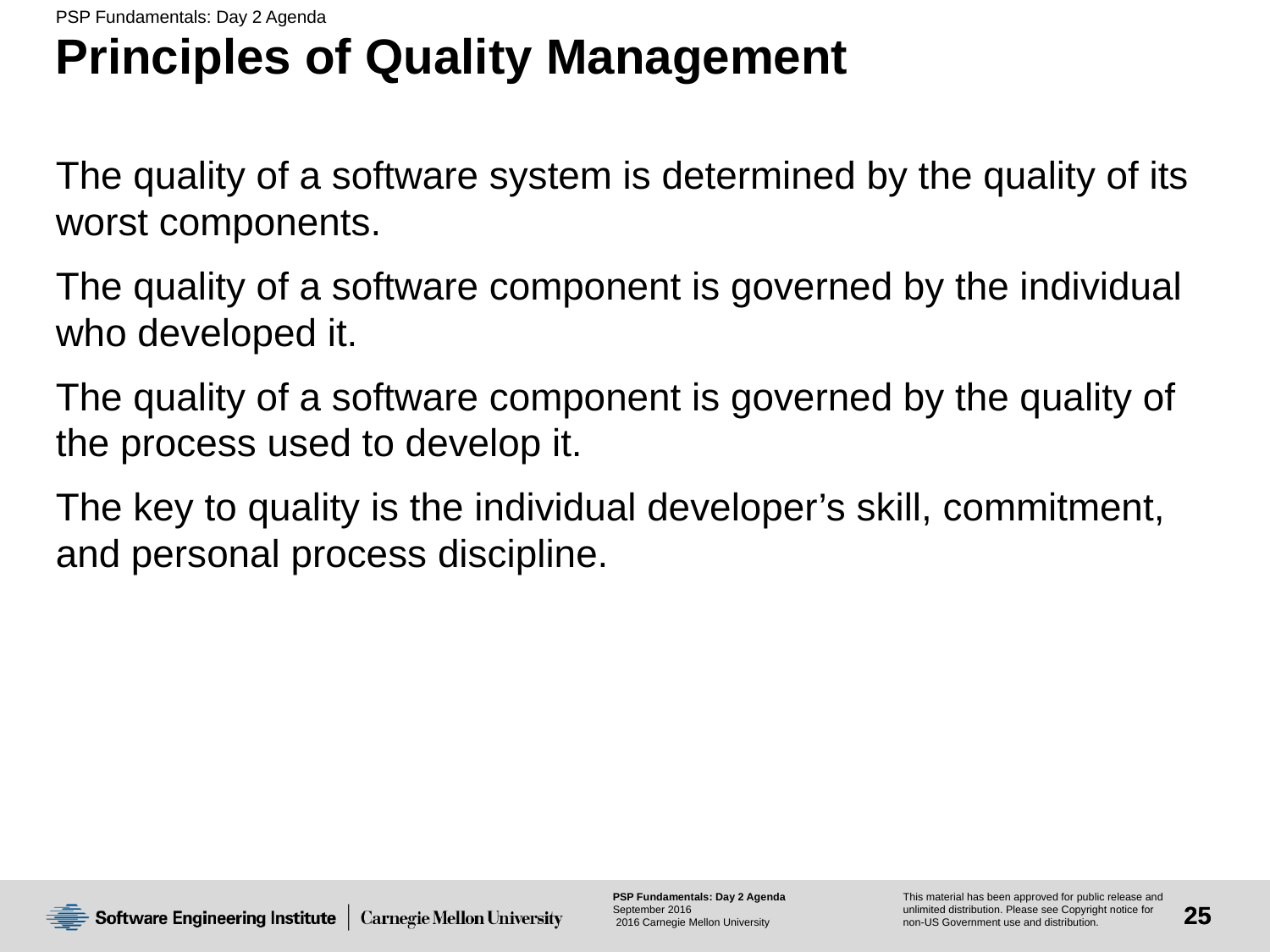

# Principles of Quality Management
The quality of a software system is determined by the quality of its worst components.
The quality of a software component is governed by the individual who developed it.
The quality of a software component is governed by the quality of the process used to develop it.
The key to quality is the individual developer’s skill, commitment, and personal process discipline.